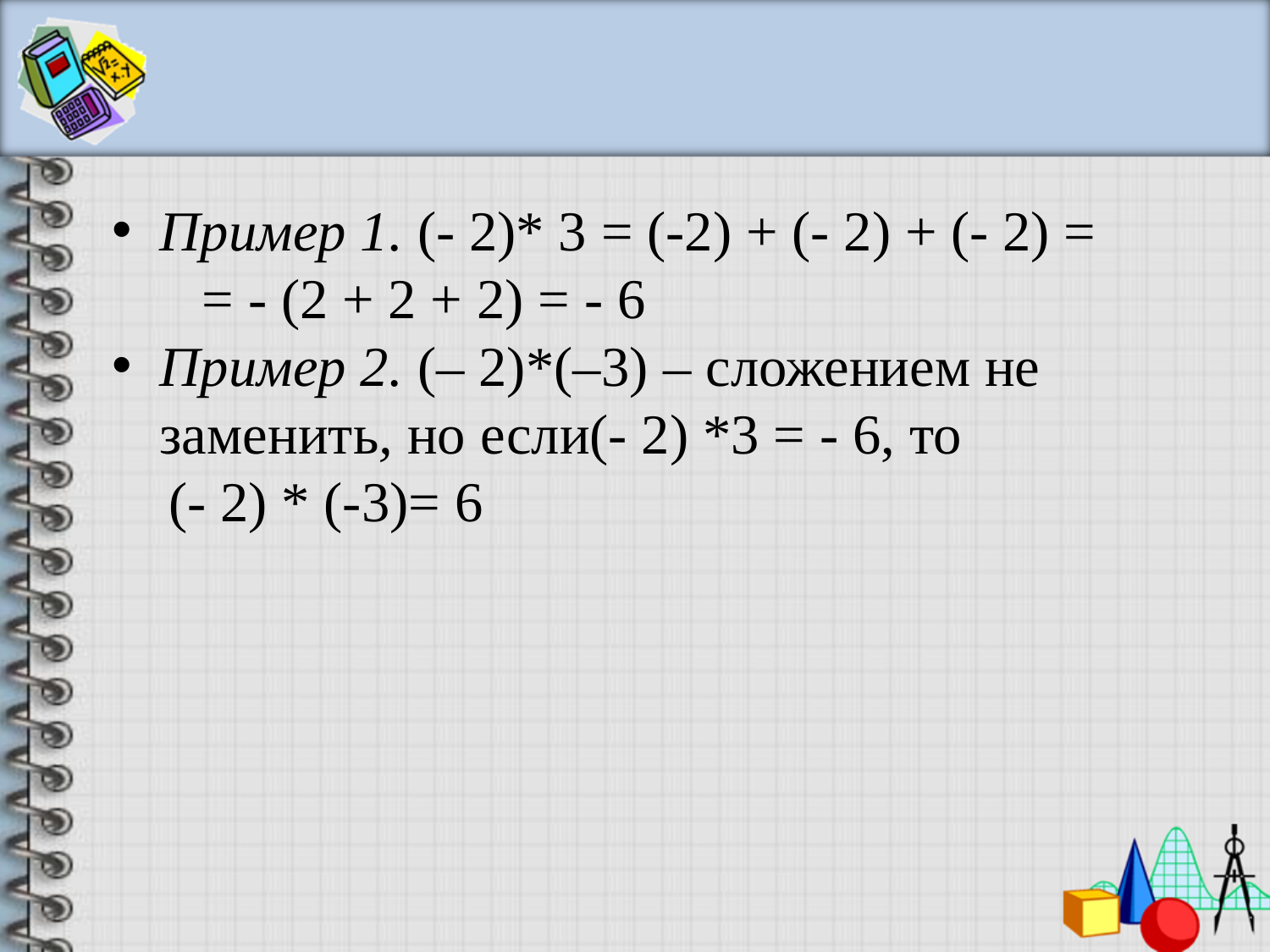

#
Пример 1. (- 2)* 3 = (-2) + (- 2) + (- 2) =             = - (2 + 2 + 2) = - 6
Пример 2. (– 2)*(–3) – сложением не заменить, но если(- 2) *3 = - 6, то
    (- 2) * (-3)= 6